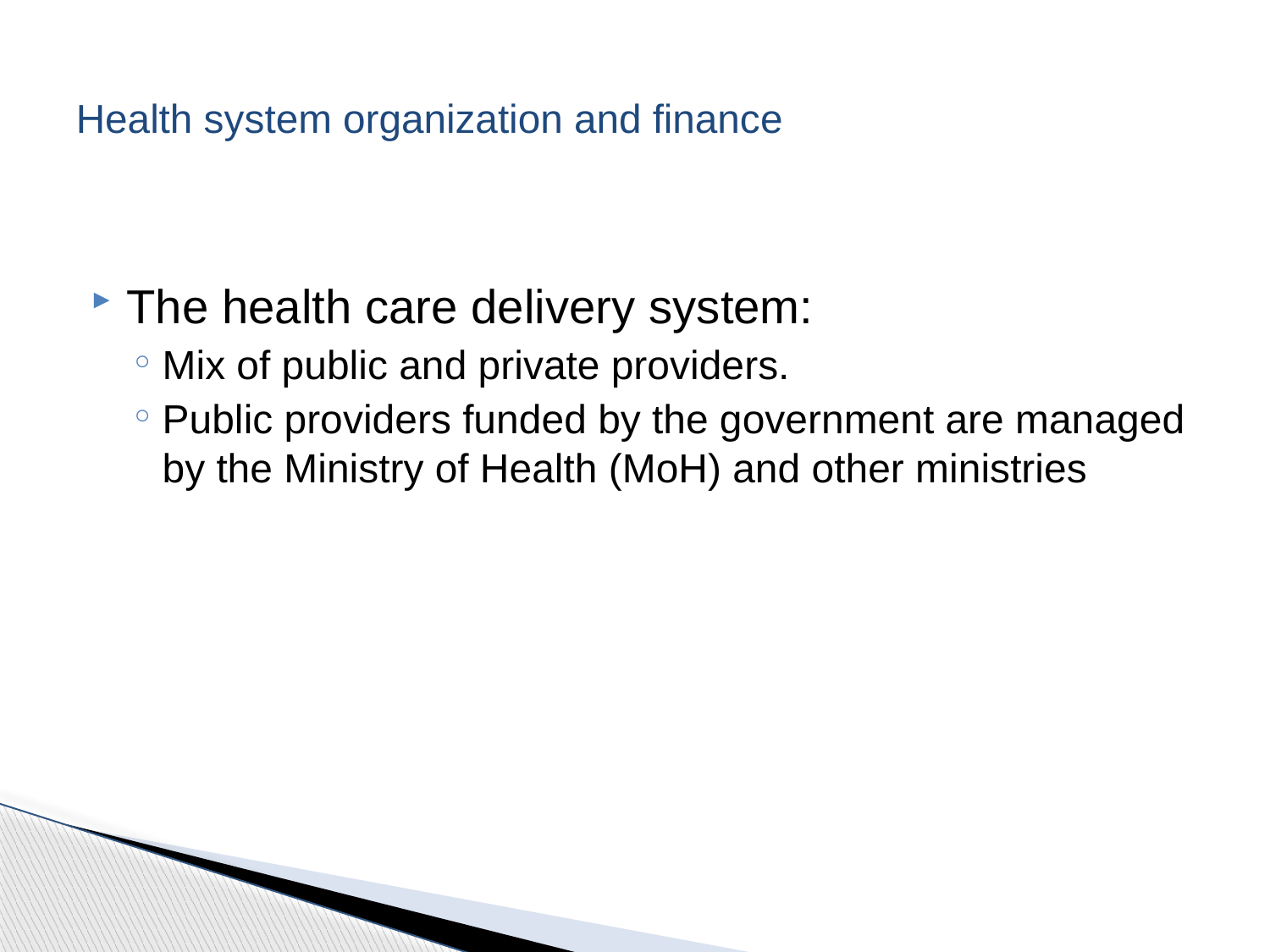

# Health system organization and finance

The health care delivery system:
Mix of public and private providers.
Public providers funded by the government are managed by the Ministry of Health (MoH) and other ministries